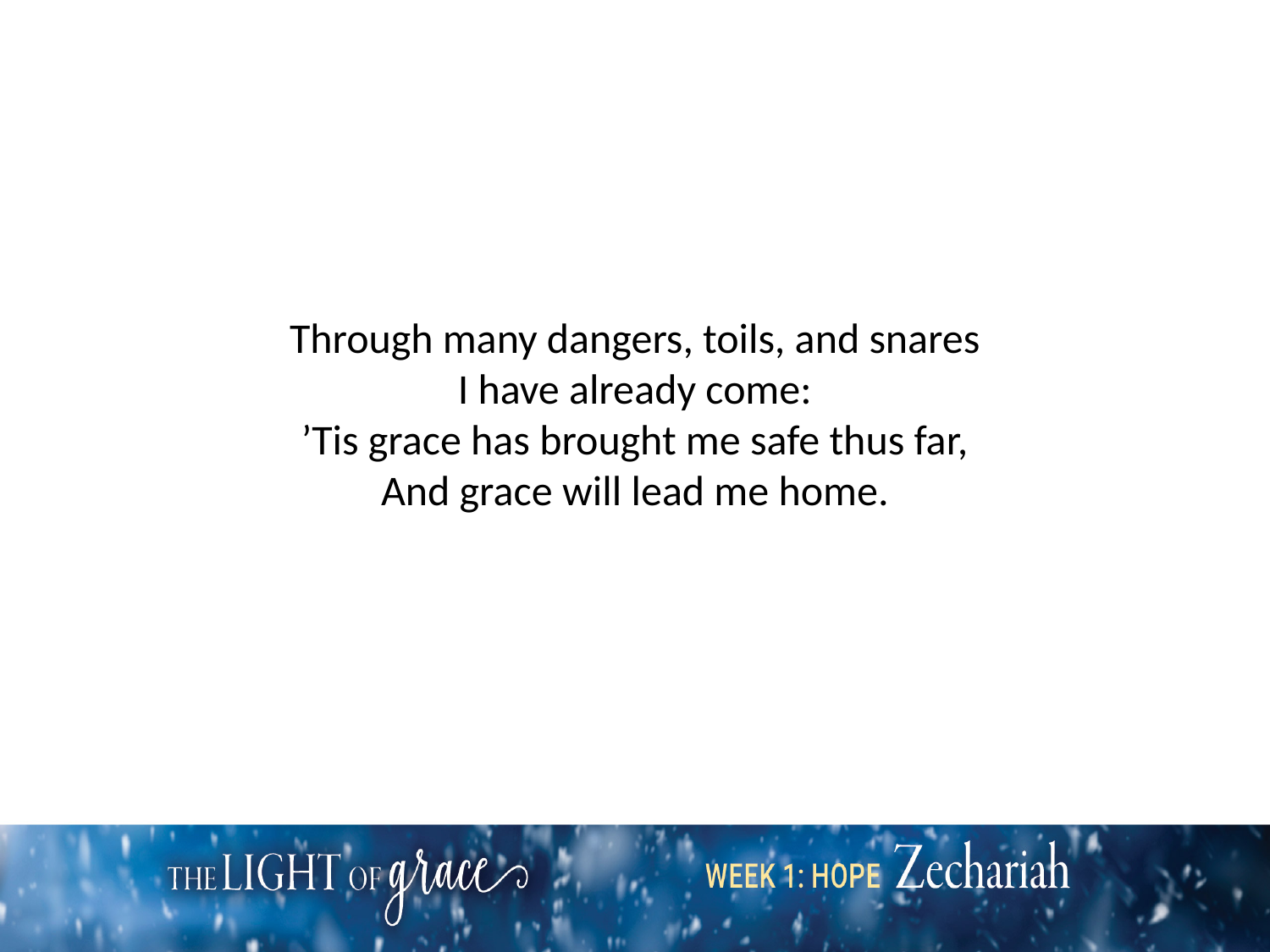

Through many dangers, toils, and snares
I have already come:
’Tis grace has brought me safe thus far,
And grace will lead me home.